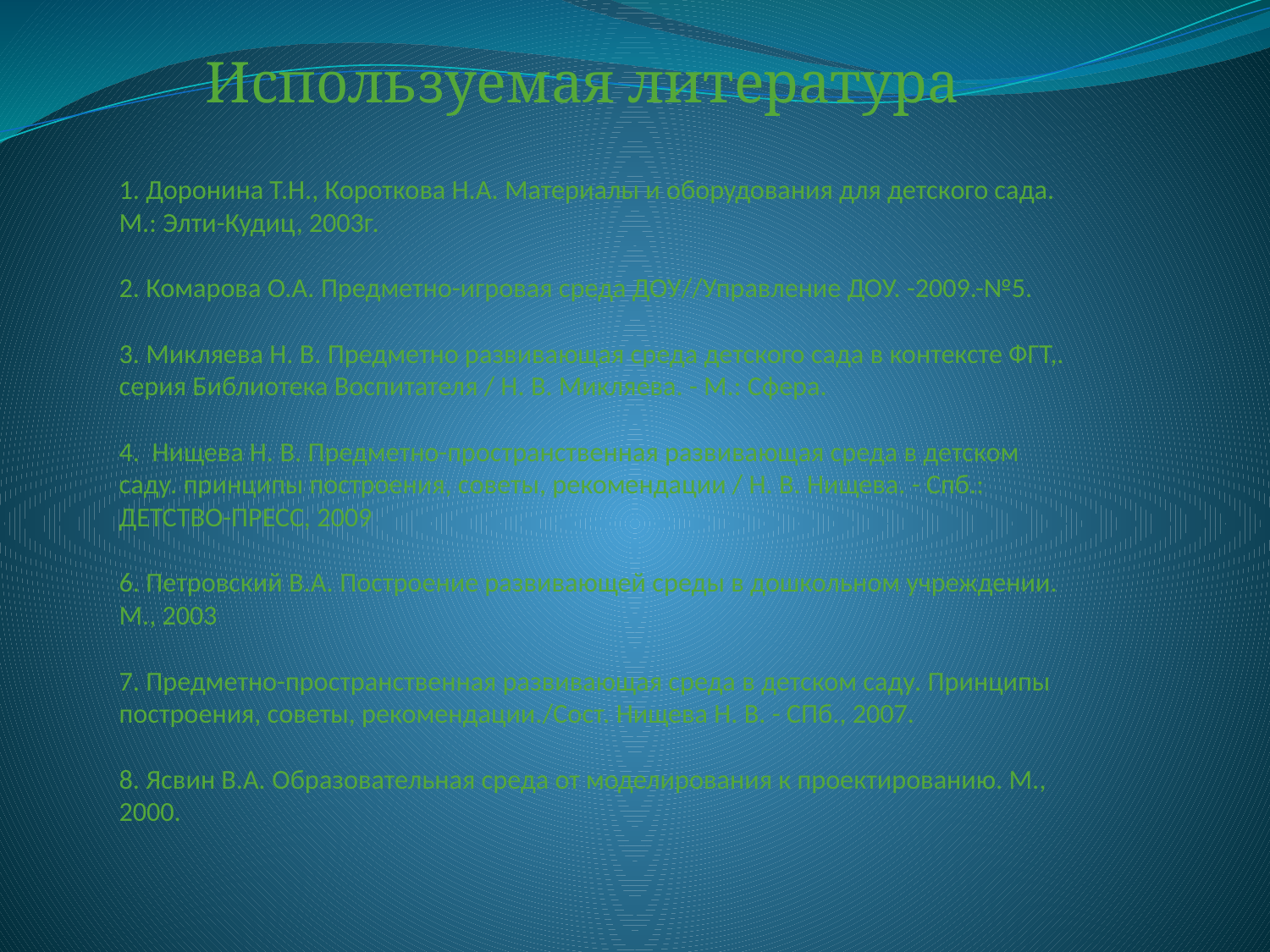

Используемая литература
# 1. Доронина Т.Н., Короткова Н.А. Материалы и оборудования для детского сада. М.: Элти-Кудиц, 2003г. 2. Комарова О.А. Предметно-игровая среда ДОУ//Управление ДОУ. -2009.-№5. 3. Микляева Н. В. Предметно развивающая среда детского сада в контексте ФГТ,.  серия Библиотека Воспитателя / Н. В. Микляева. - М.: Сфера. 4.  Нищева Н. В. Предметно-пространственная развивающая среда в детском саду. принципы построения, советы, рекомендации / Н. В. Нищева. - Спб.: ДЕТСТВО-ПРЕСС, 2009  6. Петровский В.А. Построение развивающей среды в дошкольном учреждении. М., 2003 7. Предметно-пространственная развивающая среда в детском саду. Принципы построения, советы, рекомендации./Сост. Нищева Н. В. - СПб., 2007. 8. Ясвин В.А. Образовательная среда от моделирования к проектированию. М., 2000.